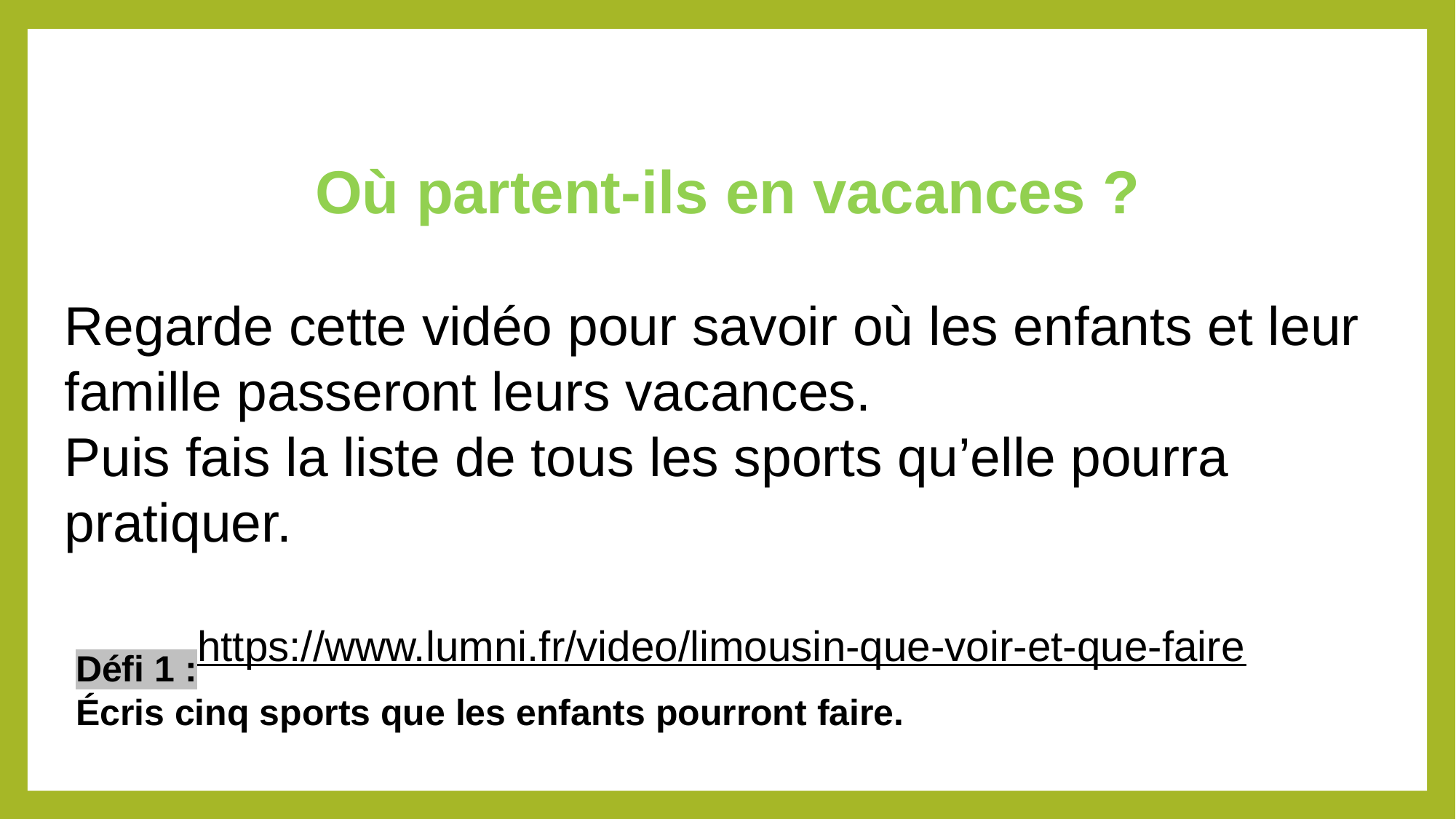

Où partent-ils en vacances ?

Regarde cette vidéo pour savoir où les enfants et leur famille passeront leurs vacances.
Puis fais la liste de tous les sports qu’elle pourra pratiquer.

https://www.lumni.fr/video/limousin-que-voir-et-que-faire
Défi 1 :
Écris cinq sports que les enfants pourront faire.